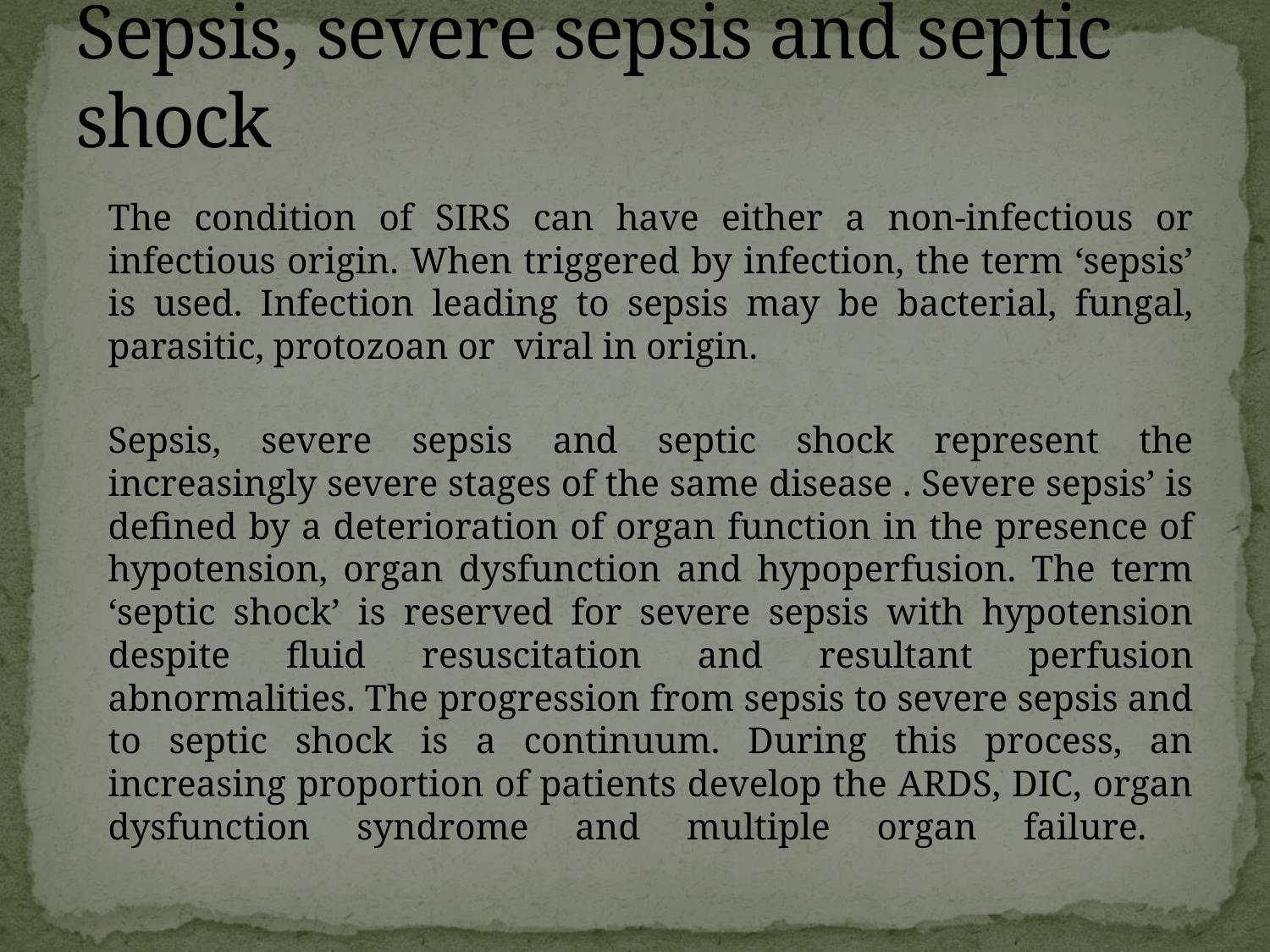

# Sepsis, severe sepsis and septic shock
	The condition of SIRS can have either a non-infectious or infectious origin. When triggered by infection, the term ‘sepsis’ is used. Infection leading to sepsis may be bacterial, fungal, parasitic, protozoan or  viral in origin.
Sepsis, severe sepsis and septic shock represent the increasingly severe stages of the same disease . Severe sepsis’ is defined by a deterioration of organ function in the presence of hypotension, organ dysfunction and hypoperfusion. The term ‘septic shock’ is reserved for severe sepsis with hypotension despite fluid resuscitation and resultant perfusion abnormalities. The progression from sepsis to severe sepsis and to septic shock is a continuum. During this process, an increasing proportion of patients develop the ARDS, DIC, organ dysfunction syndrome and multiple organ failure.